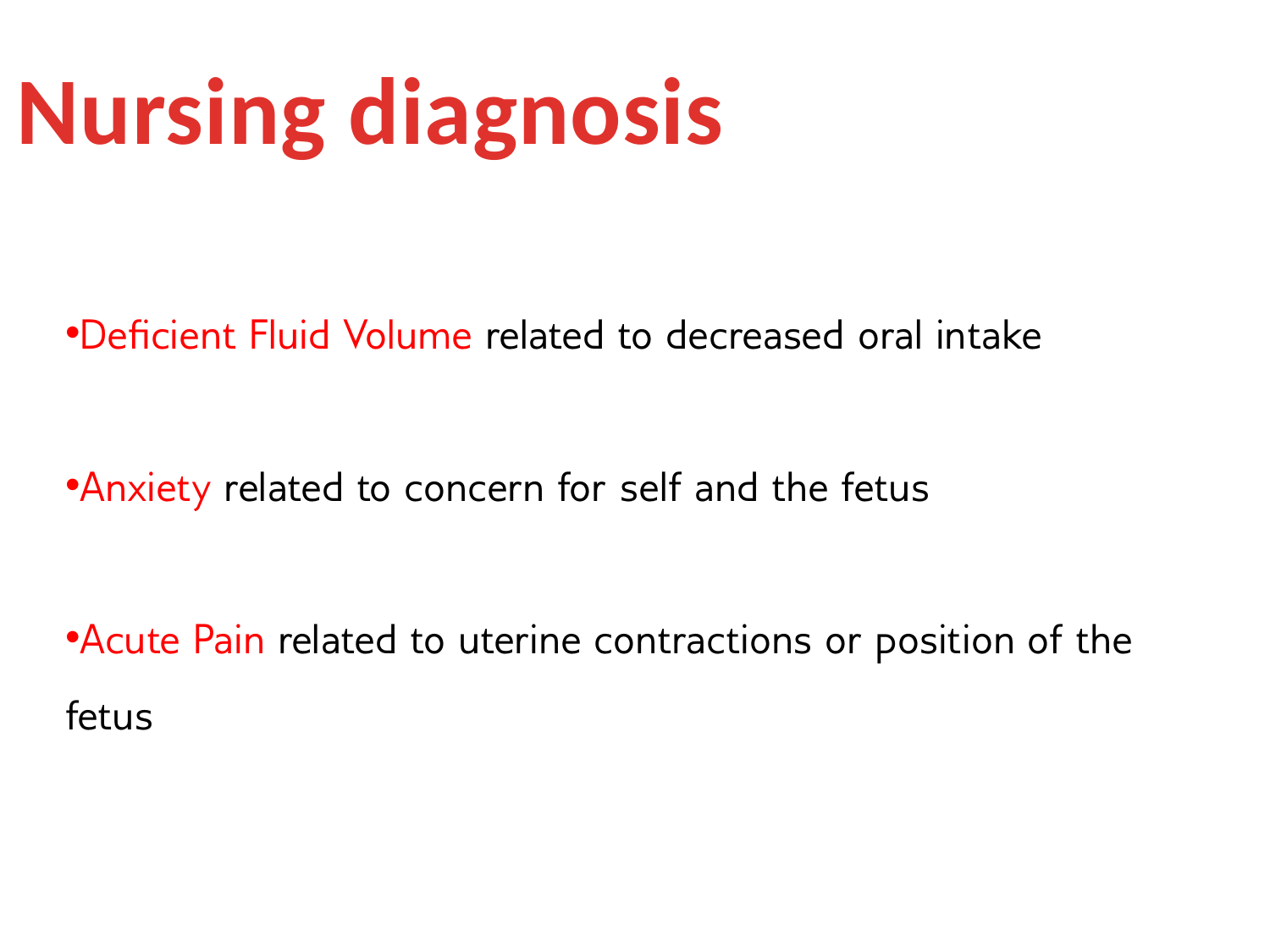

Nursing diagnosis
Deficient Fluid Volume related to decreased oral intake

Anxiety related to concern for self and the fetus

Acute Pain related to uterine contractions or position of the fetus